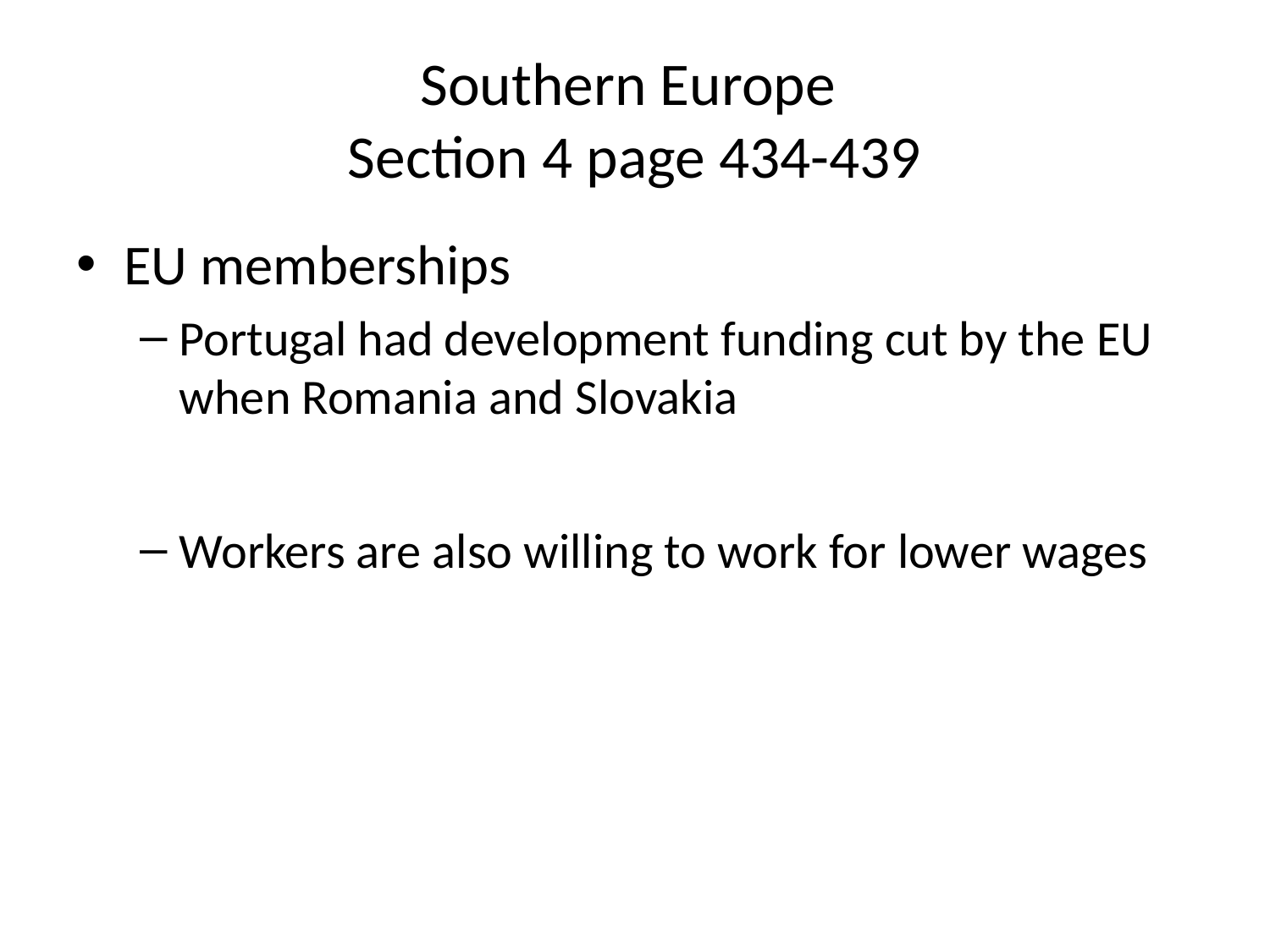

# Southern Europe Section 4 page 434-439
EU memberships
Portugal had development funding cut by the EU when Romania and Slovakia

Workers are also willing to work for lower wages